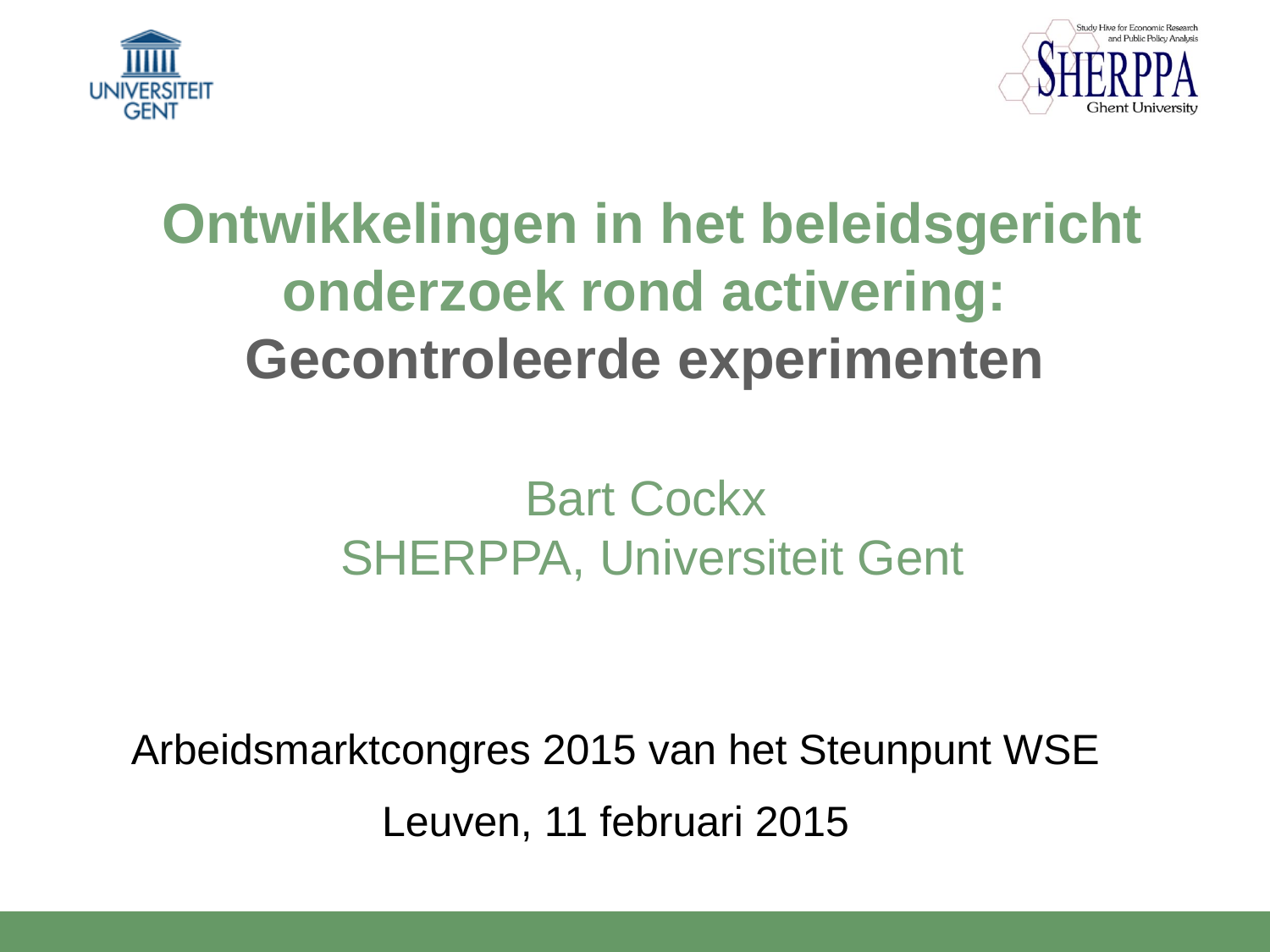

# Ontwikkelingen in het beleidsgericht onderzoek rond activering: Gecontroleerde experimenten Bart Cockx SHERPPA, Universiteit Gent
Arbeidsmarktcongres 2015 van het Steunpunt WSE
Leuven, 11 februari 2015